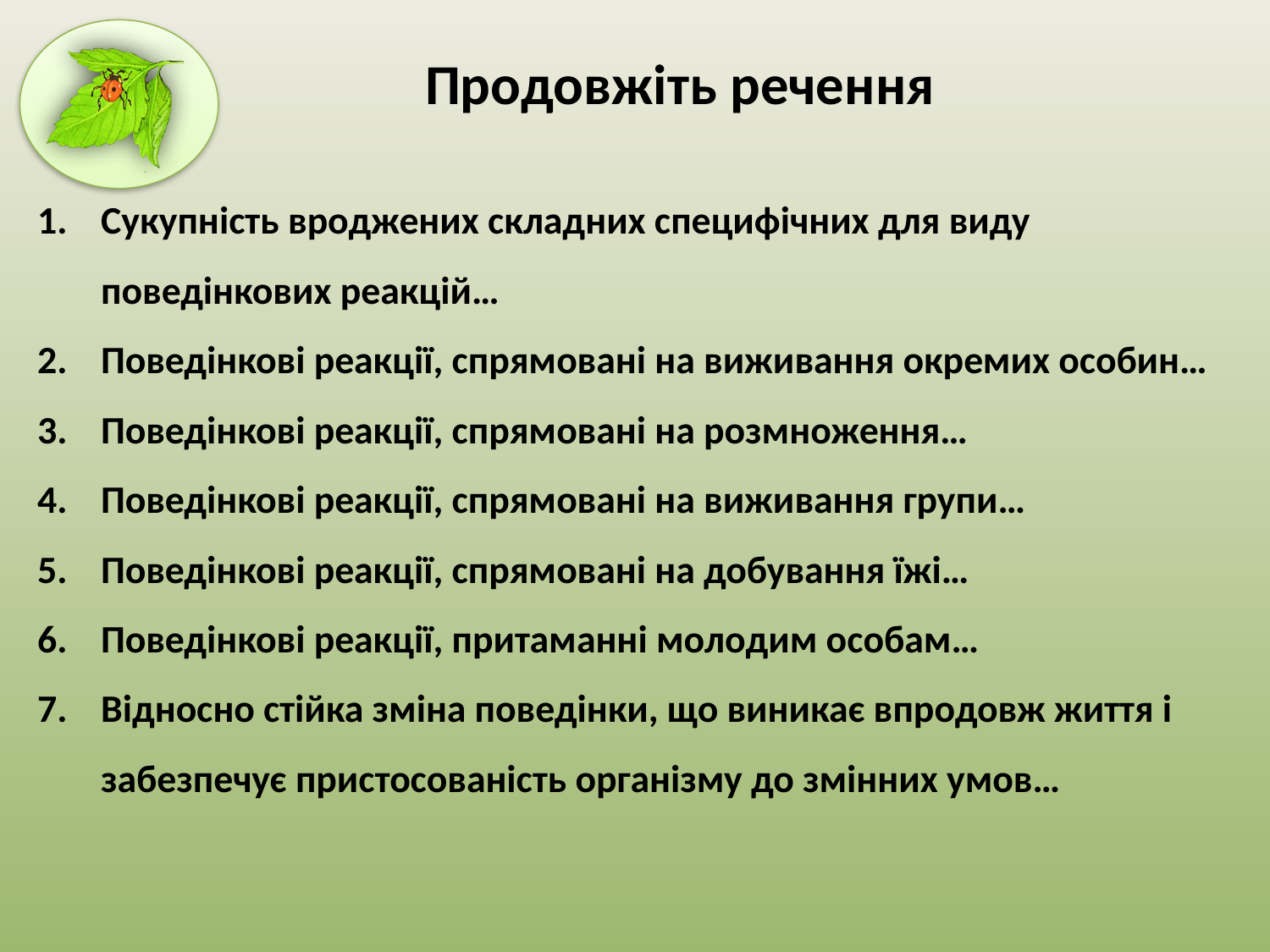

Продовжіть речення
Сукупність вроджених складних специфічних для виду поведінкових реакцій…
Поведінкові реакції, спрямовані на виживання окремих особин…
Поведінкові реакції, спрямовані на розмноження…
Поведінкові реакції, спрямовані на виживання групи…
Поведінкові реакції, спрямовані на добування їжі…
Поведінкові реакції, притаманні молодим особам…
Відносно стійка зміна поведінки, що виникає впродовж життя і забезпечує пристосованість організму до змінних умов…